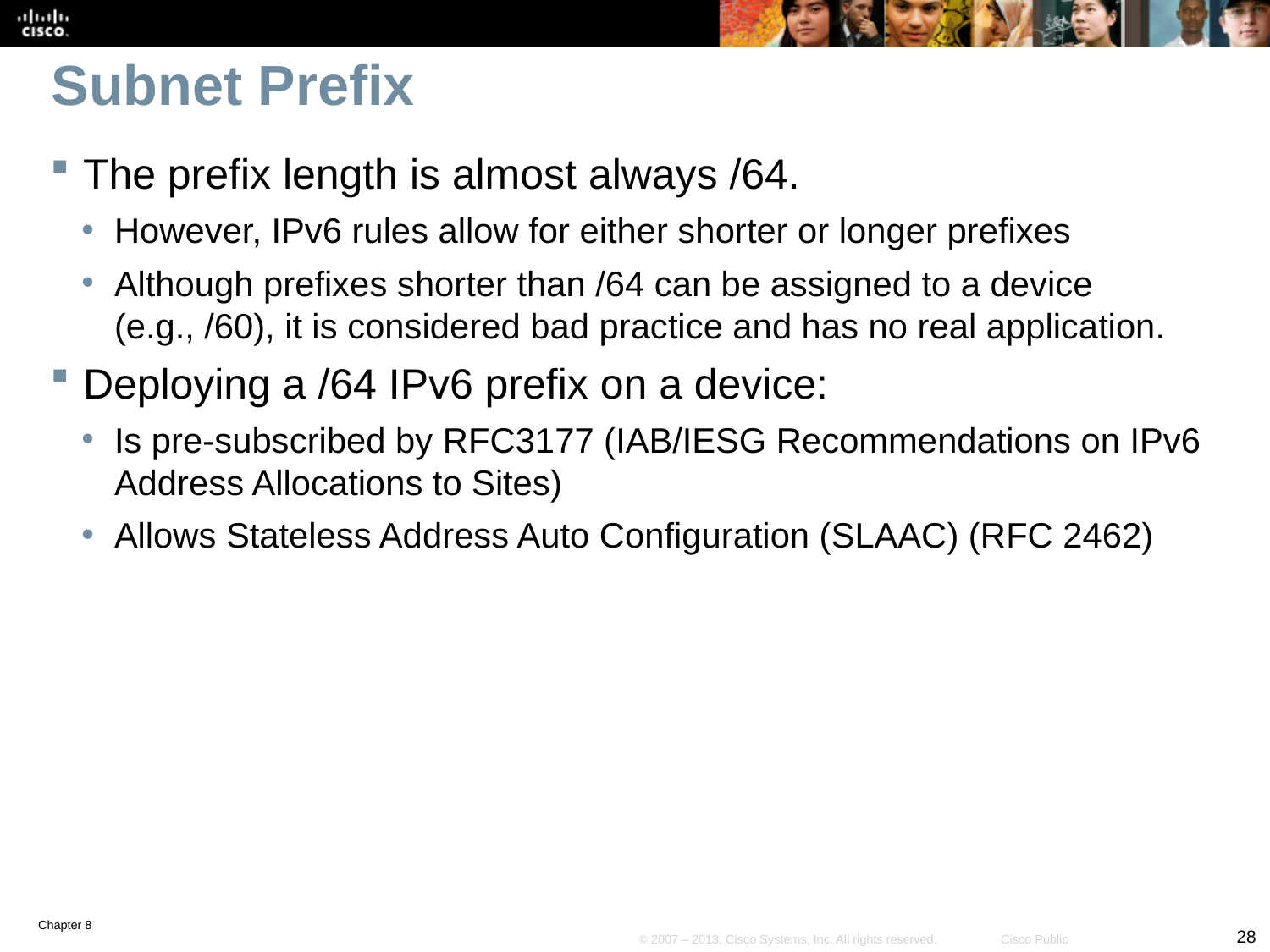

# Subnet Prefix
The prefix length is almost always /64.
However, IPv6 rules allow for either shorter or longer prefixes
Although prefixes shorter than /64 can be assigned to a device (e.g., /60), it is considered bad practice and has no real application.
Deploying a /64 IPv6 prefix on a device:
Is pre-subscribed by RFC3177 (IAB/IESG Recommendations on IPv6 Address Allocations to Sites)
Allows Stateless Address Auto Configuration (SLAAC) (RFC 2462)